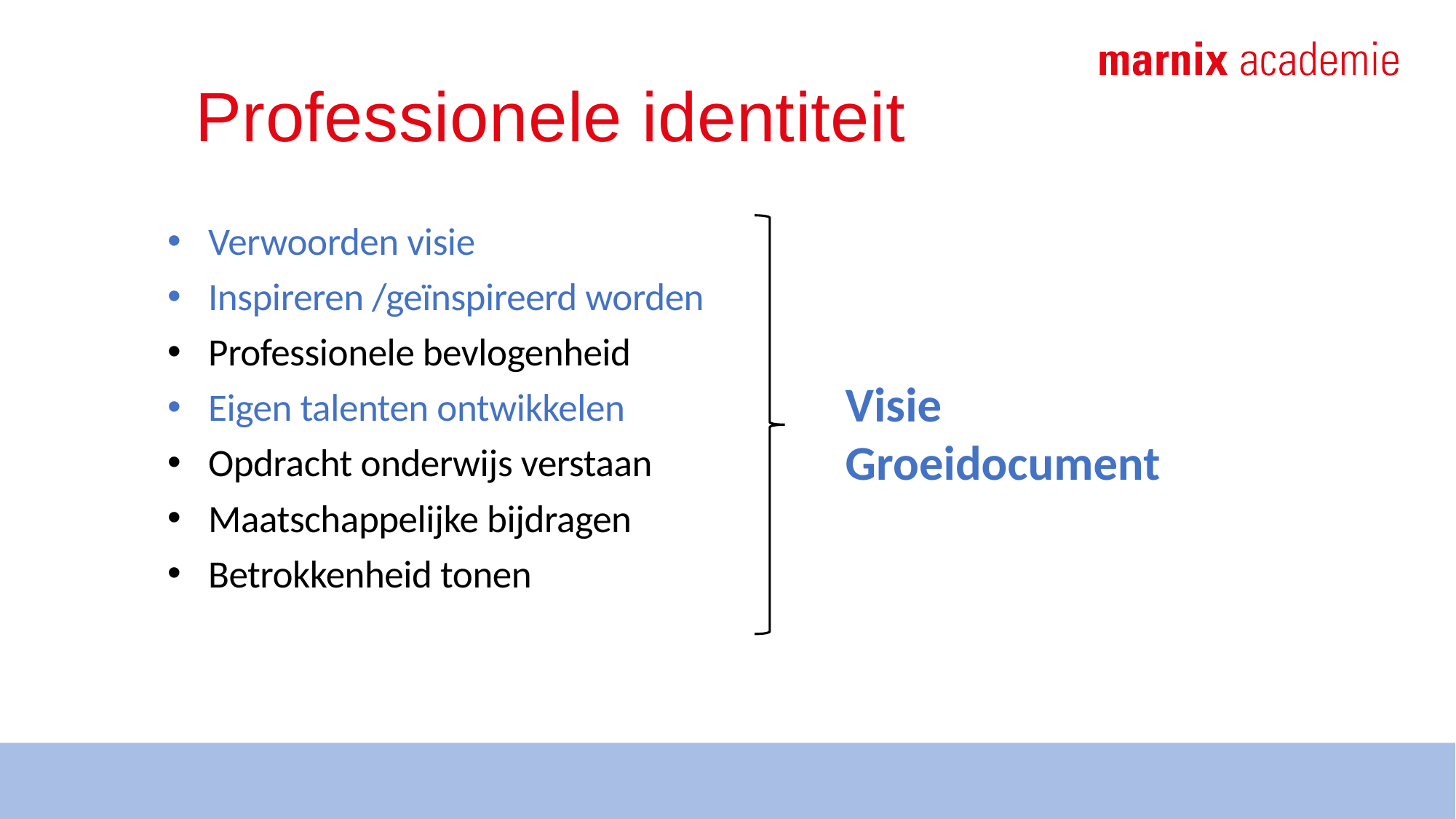

# Professionele identiteit

Verwoorden visie
Inspireren /geïnspireerd worden
Professionele bevlogenheid
Eigen talenten ontwikkelen
Opdracht onderwijs verstaan
Maatschappelijke bijdragen
Betrokkenheid tonen
Visie
Groeidocument